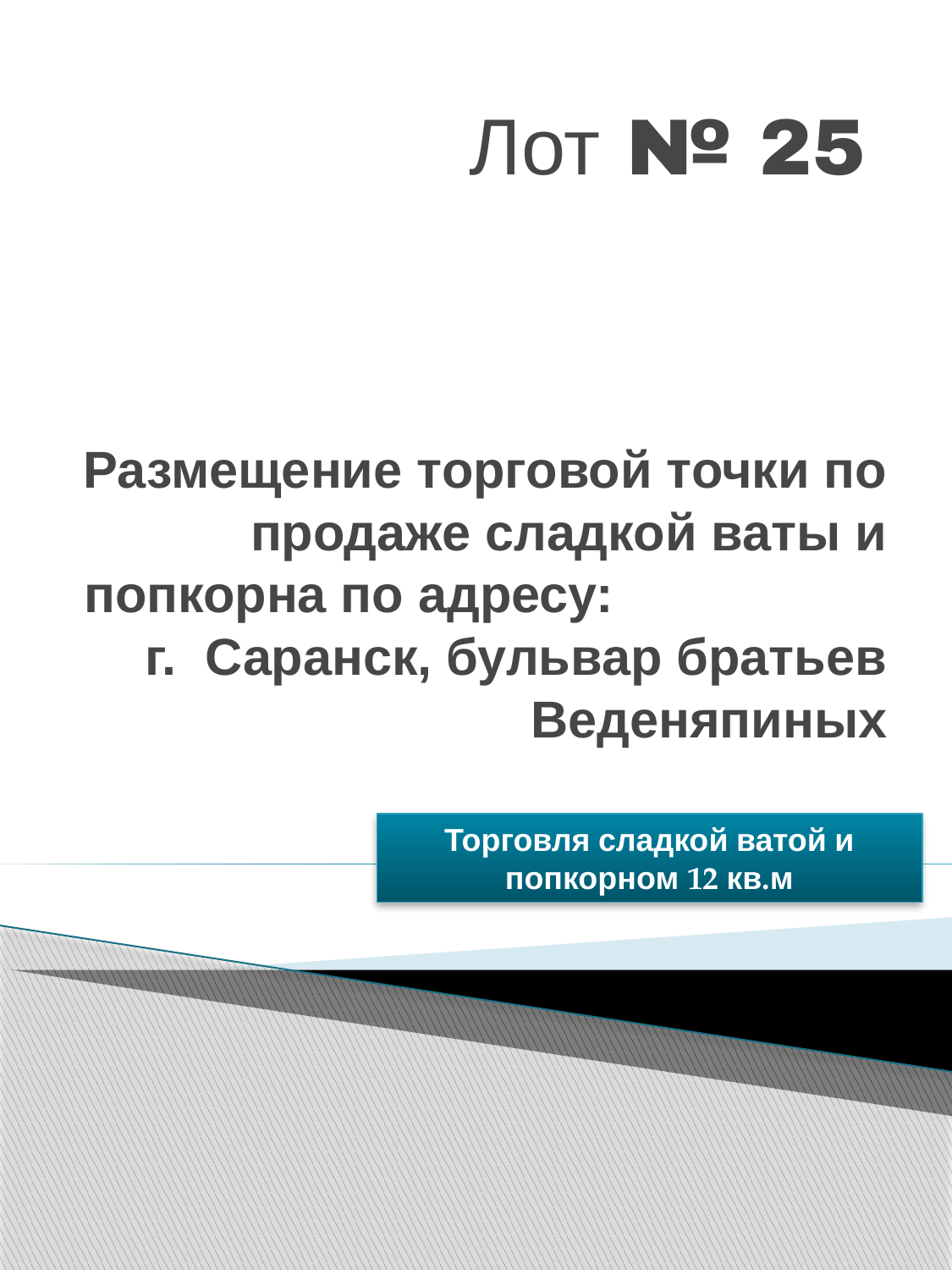

Лот № 25
# Размещение торговой точки по продаже сладкой ваты и попкорна по адресу:                     г.  Саранск, бульвар братьев Веденяпиных
Торговля сладкой ватой и попкорном 12 кв.м